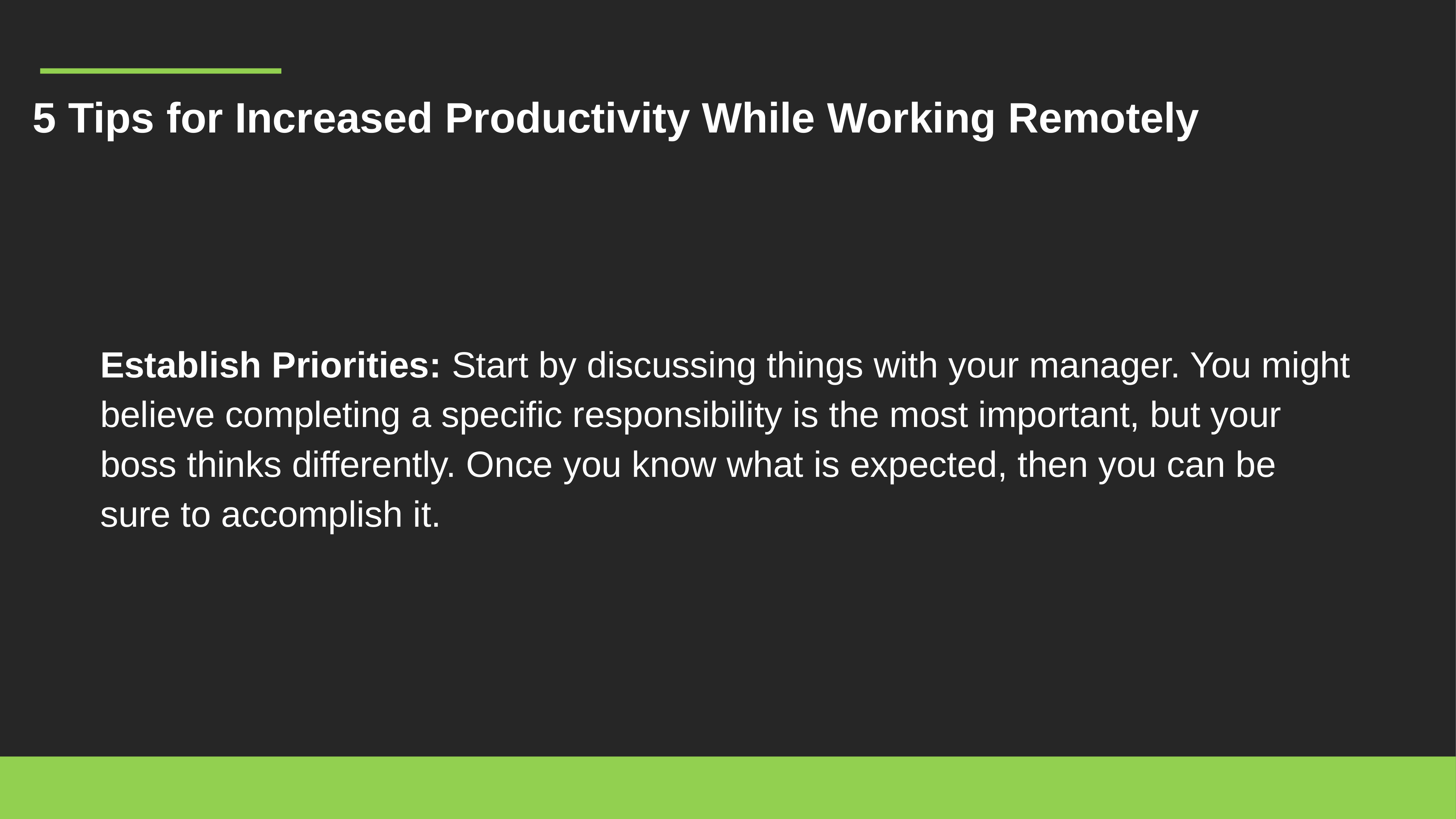

5 Tips for Increased Productivity While Working Remotely
Establish Priorities: Start by discussing things with your manager. You might believe completing a specific responsibility is the most important, but your boss thinks differently. Once you know what is expected, then you can be sure to accomplish it.